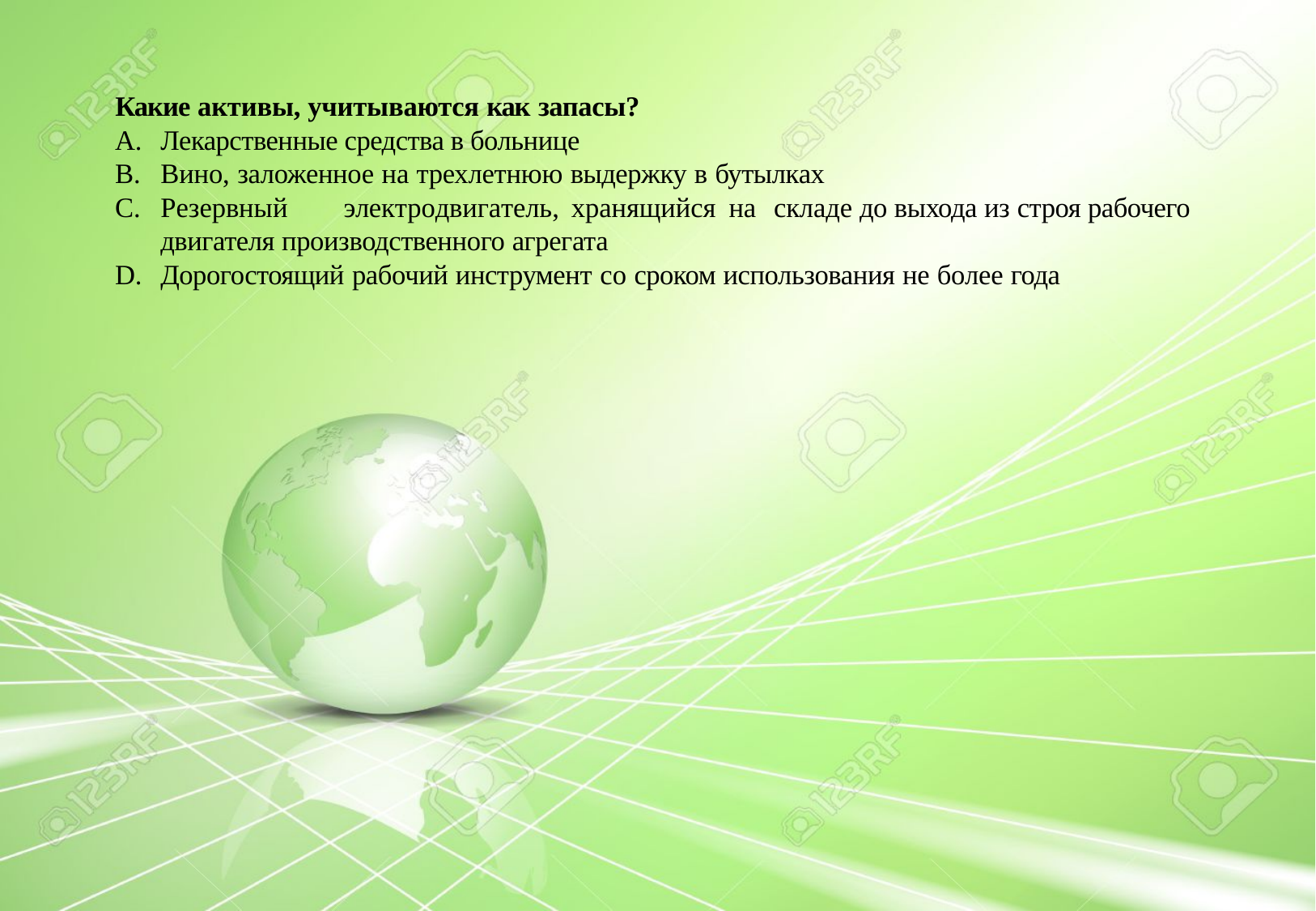

Какие активы, учитываются как запасы?
Лекарственные средства в больнице
Вино, заложенное на трехлетнюю выдержку в бутылках
Резервный	электродвигатель,	хранящийся	на	складе до выхода из строя рабочего двигателя производственного агрегата
Дорогостоящий рабочий инструмент со сроком использования не более года